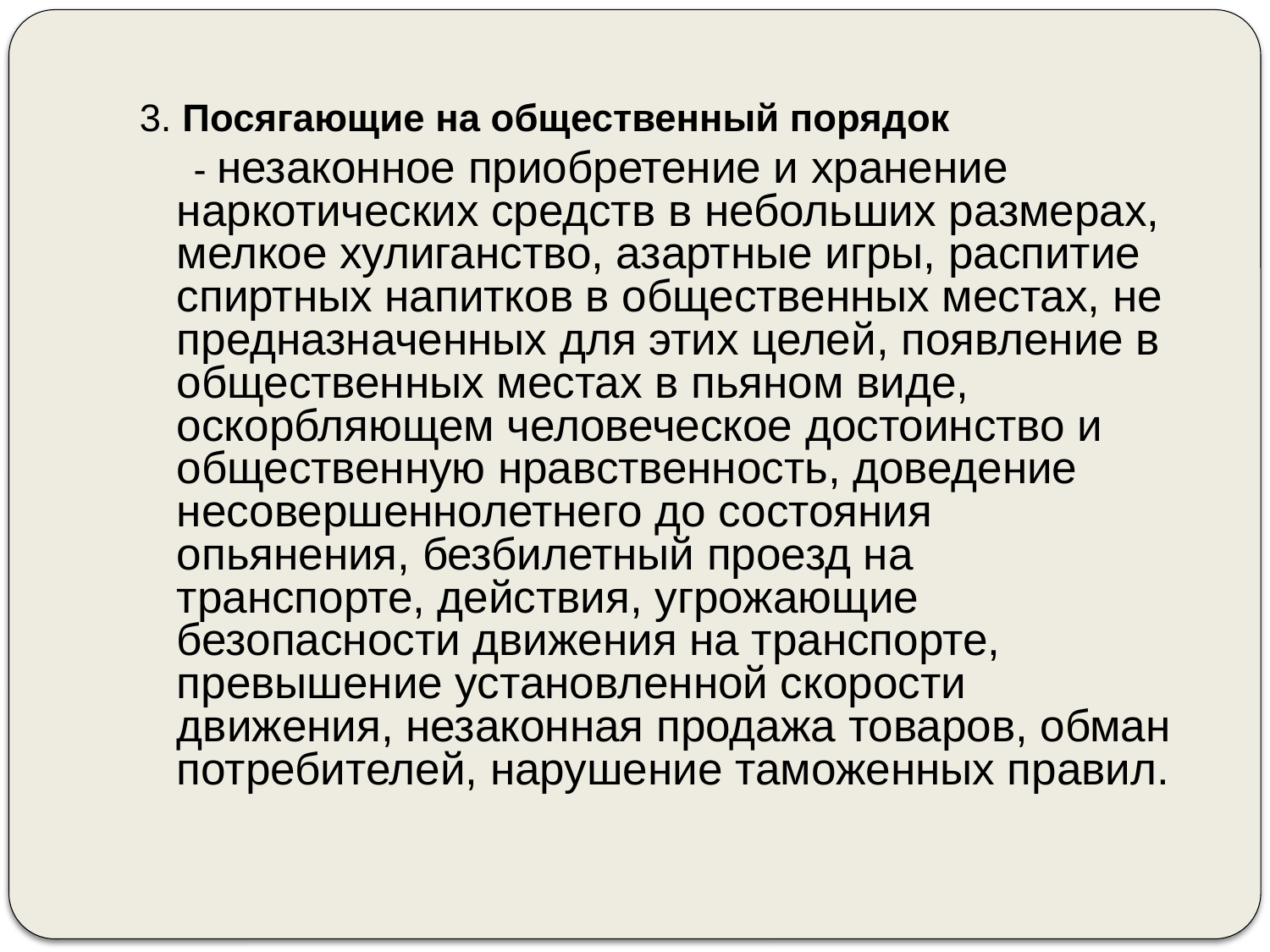

3. Посягающие на общественный порядок
     - незаконное приобретение и хранение наркотических средств в небольших размерах, мелкое хулиганство, азартные игры, распитие спиртных напитков в общественных местах, не предназначенных для этих целей, появление в общественных местах в пьяном виде, оскорбляющем человеческое достоинство и общественную нравственность, доведение несовершеннолетнего до состояния опьянения, безбилетный проезд на транспорте, действия, угрожающие безопасности движения на транспорте, превышение установленной скорости движения, незаконная продажа товаров, обман потребителей, нарушение таможенных правил.